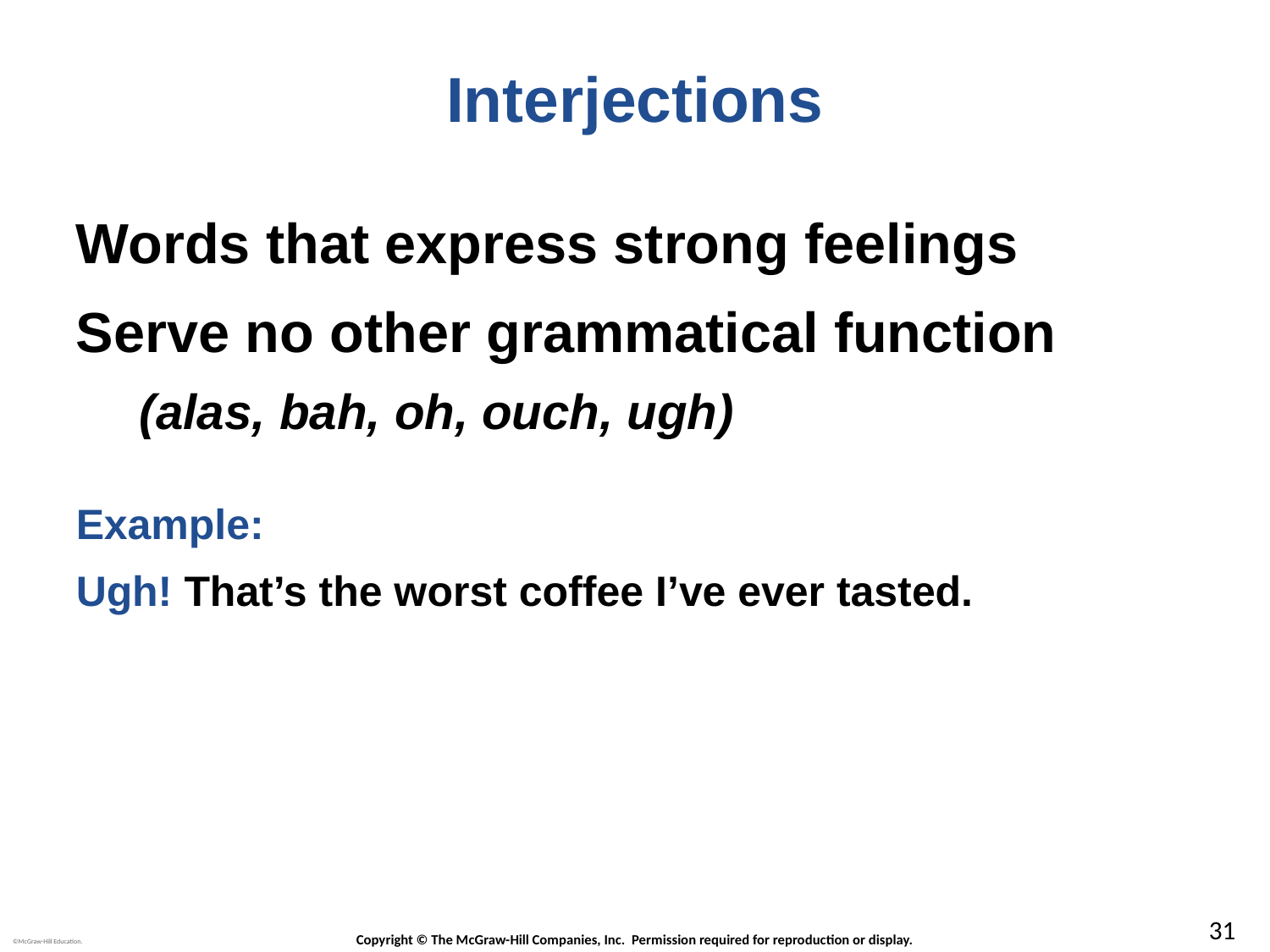

# Interjections
Words that express strong feelings
Serve no other grammatical function
(alas, bah, oh, ouch, ugh)
Example:
Ugh! That’s the worst coffee I’ve ever tasted.